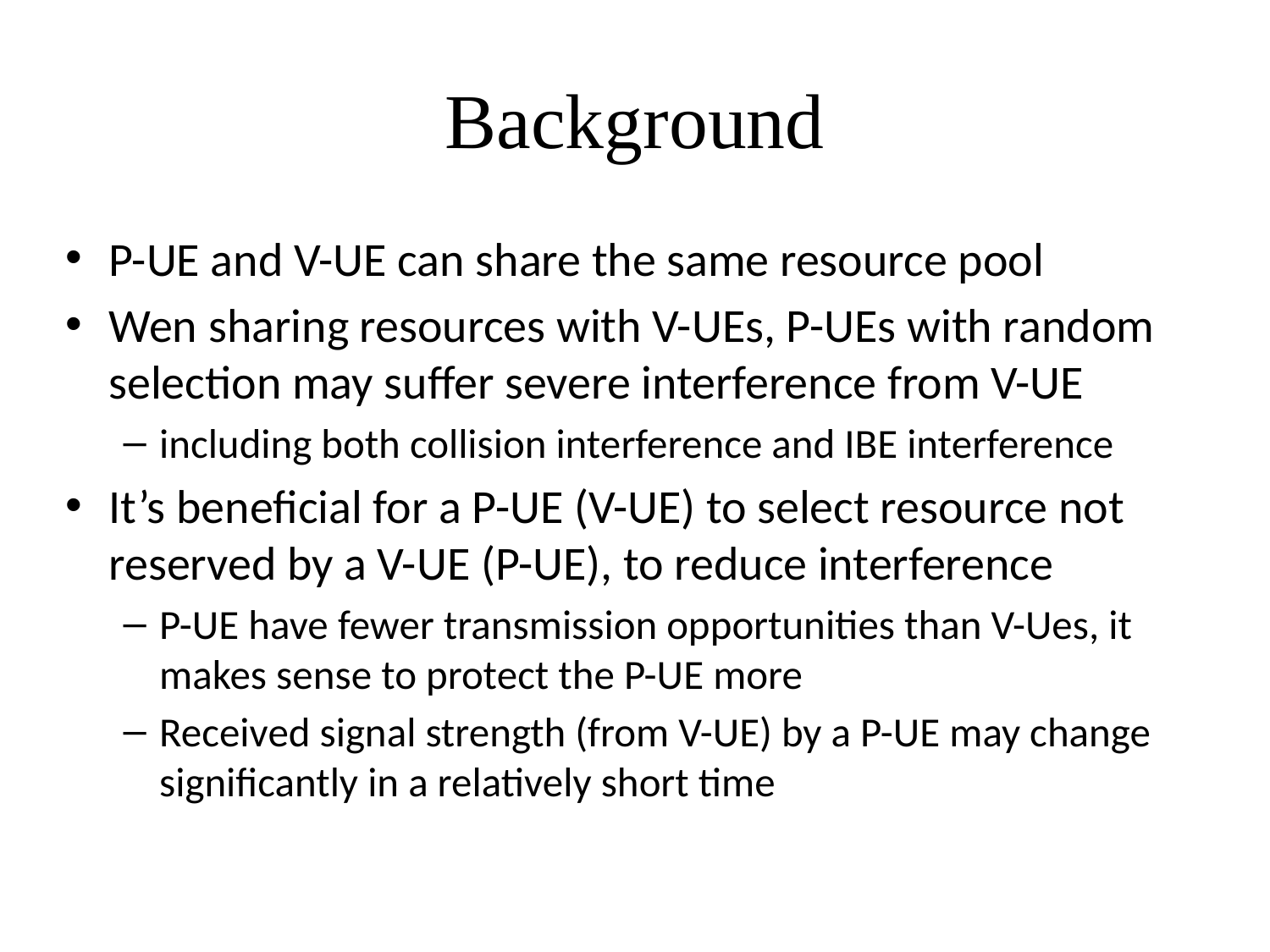

# Background
P-UE and V-UE can share the same resource pool
Wen sharing resources with V-UEs, P-UEs with random selection may suffer severe interference from V-UE
including both collision interference and IBE interference
It’s beneficial for a P-UE (V-UE) to select resource not reserved by a V-UE (P-UE), to reduce interference
P-UE have fewer transmission opportunities than V-Ues, it makes sense to protect the P-UE more
Received signal strength (from V-UE) by a P-UE may change significantly in a relatively short time